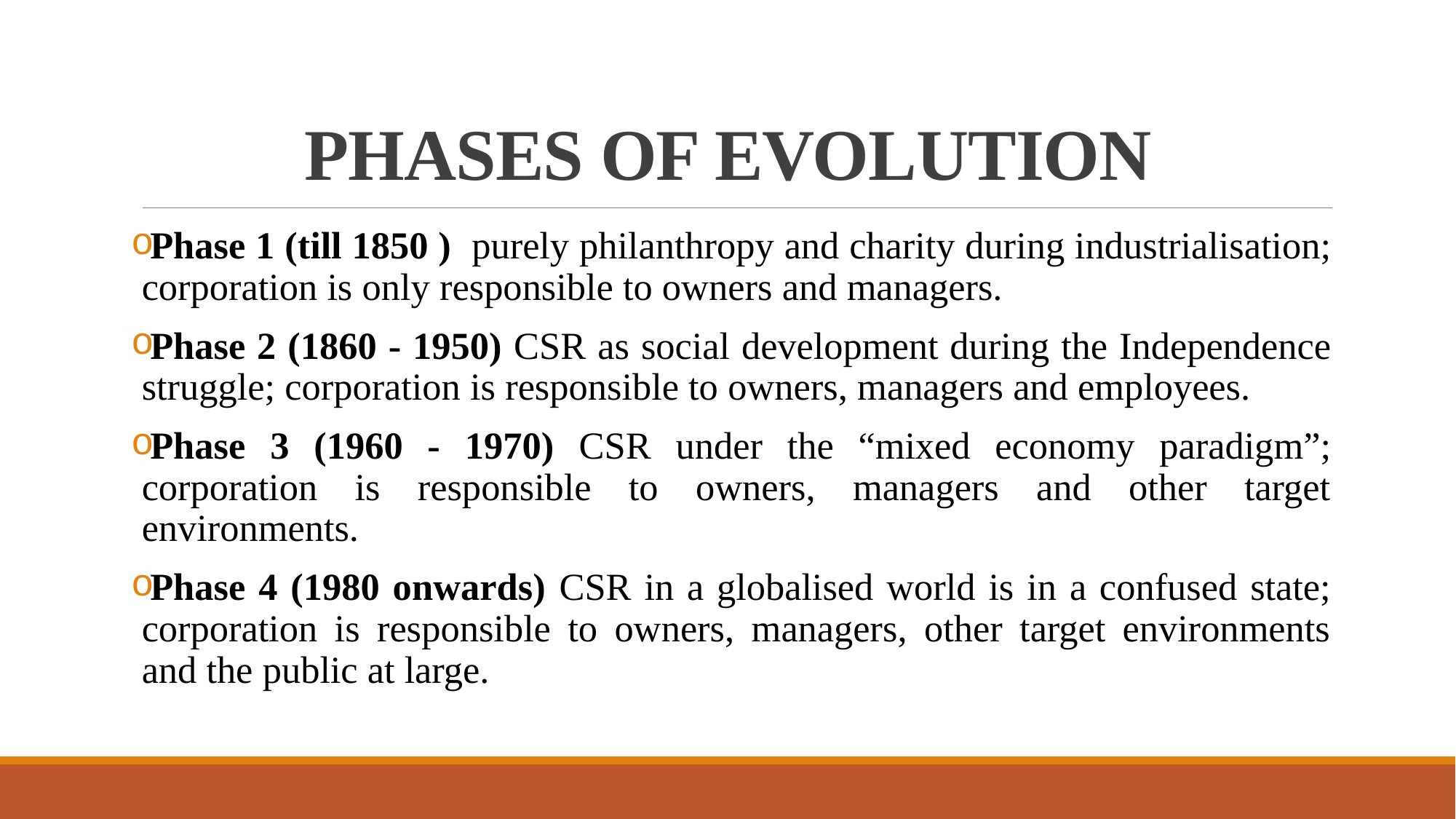

# PHASES OF EVOLUTION
Phase 1 (till 1850 )  purely philanthropy and charity during industrialisation; corporation is only responsible to owners and managers.
Phase 2 (1860 - 1950) CSR as social development during the Independence struggle; corporation is responsible to owners, managers and employees.
Phase 3 (1960 - 1970) CSR under the “mixed economy paradigm”; corporation is responsible to owners, managers and other target environments.
Phase 4 (1980 onwards) CSR in a globalised world is in a confused state; corporation is responsible to owners, managers, other target environments and the public at large.